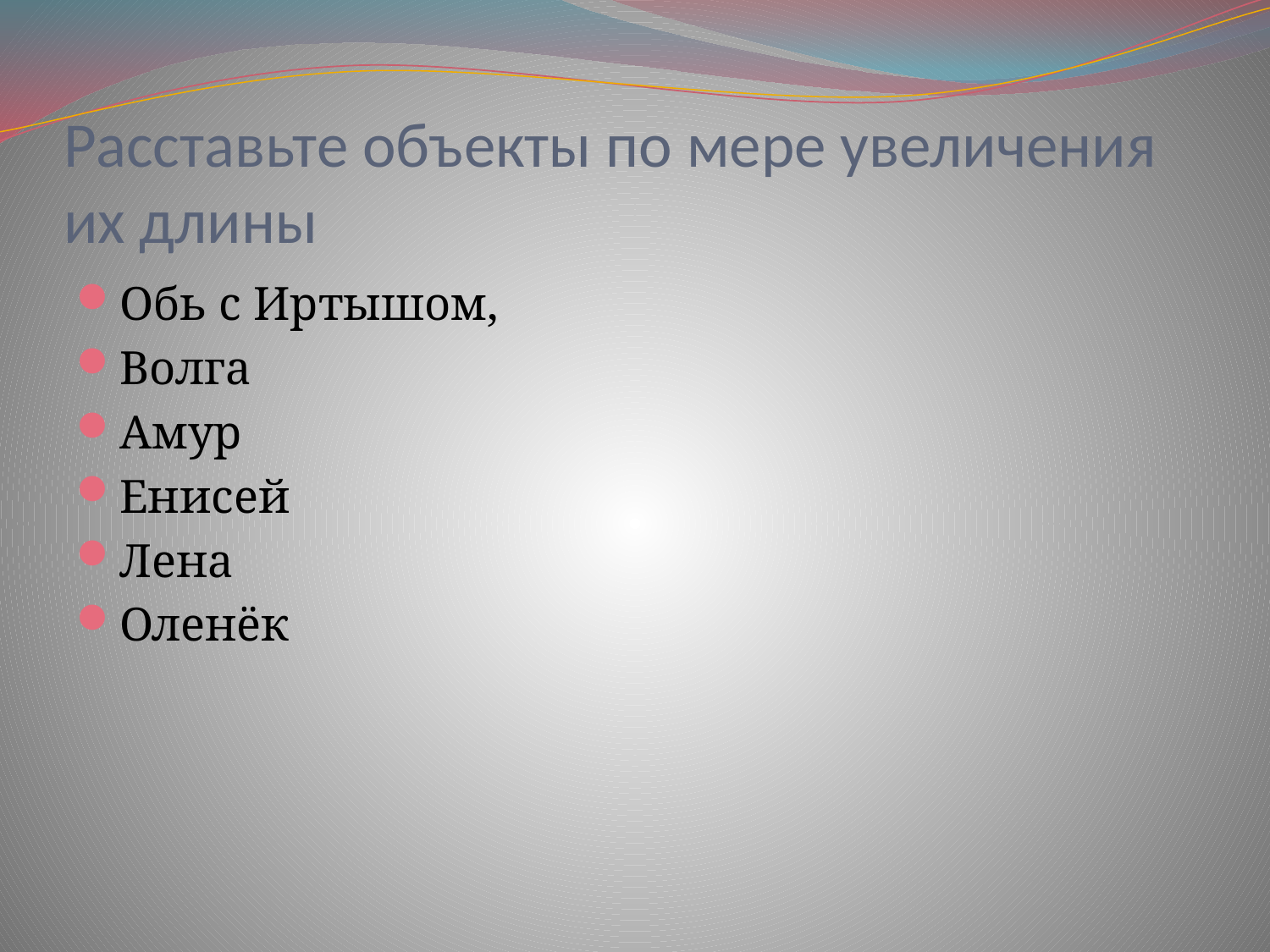

# Расставьте объекты по мере увеличения  их длины
Обь с Иртышом,
Волга
Амур
Енисей
Лена
Оленёк